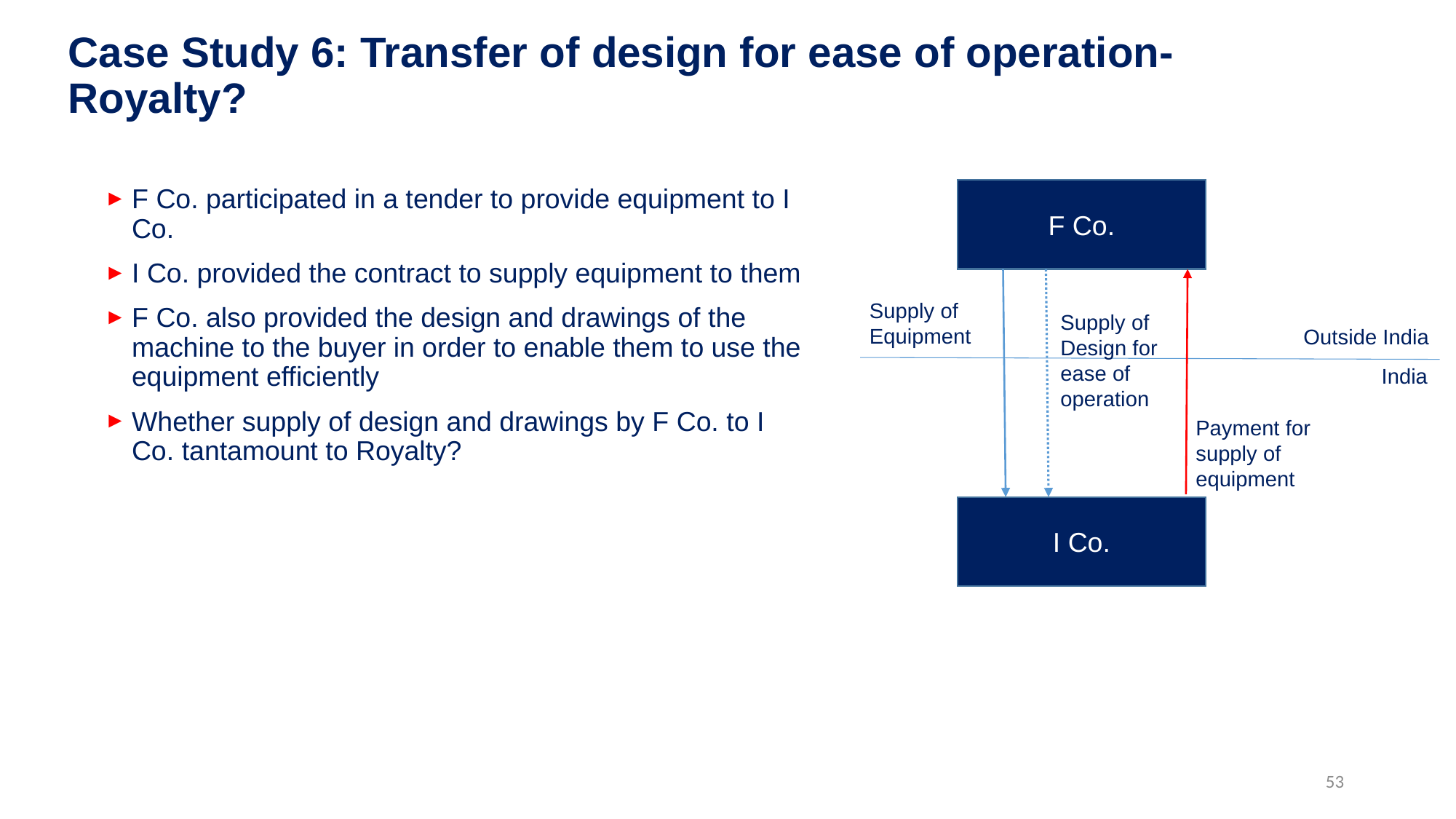

# Case Study 6: Transfer of design for ease of operation- Royalty?
F Co. participated in a tender to provide equipment to I Co.
I Co. provided the contract to supply equipment to them
F Co. also provided the design and drawings of the machine to the buyer in order to enable them to use the equipment efficiently
Whether supply of design and drawings by F Co. to I Co. tantamount to Royalty?
F Co.
Supply of Equipment
Supply of Design for ease of operation
Outside India
India
Payment for supply of equipment
I Co.
53